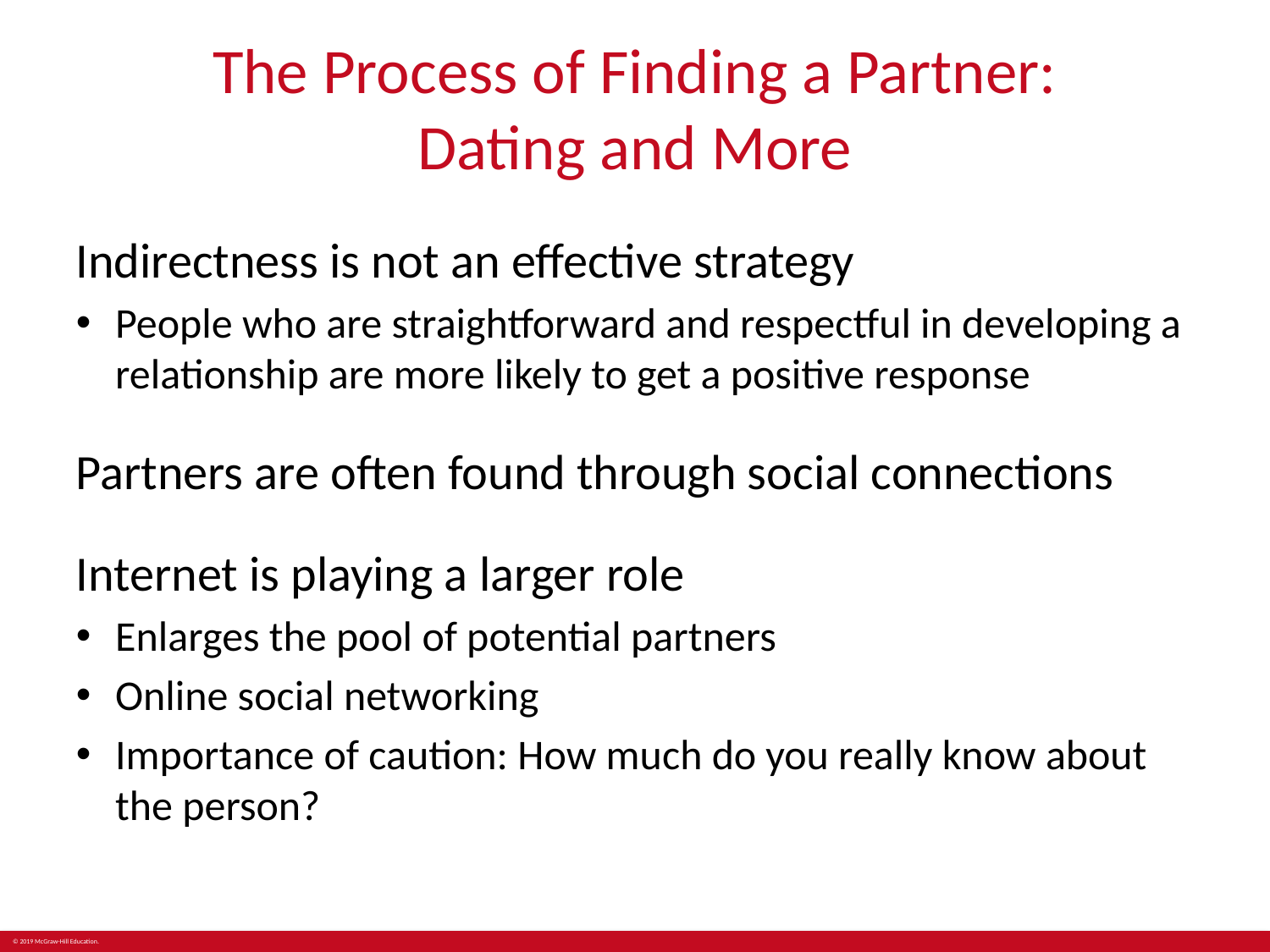

# The Process of Finding a Partner: Dating and More
Indirectness is not an effective strategy
People who are straightforward and respectful in developing a relationship are more likely to get a positive response
Partners are often found through social connections
Internet is playing a larger role
Enlarges the pool of potential partners
Online social networking
Importance of caution: How much do you really know about the person?